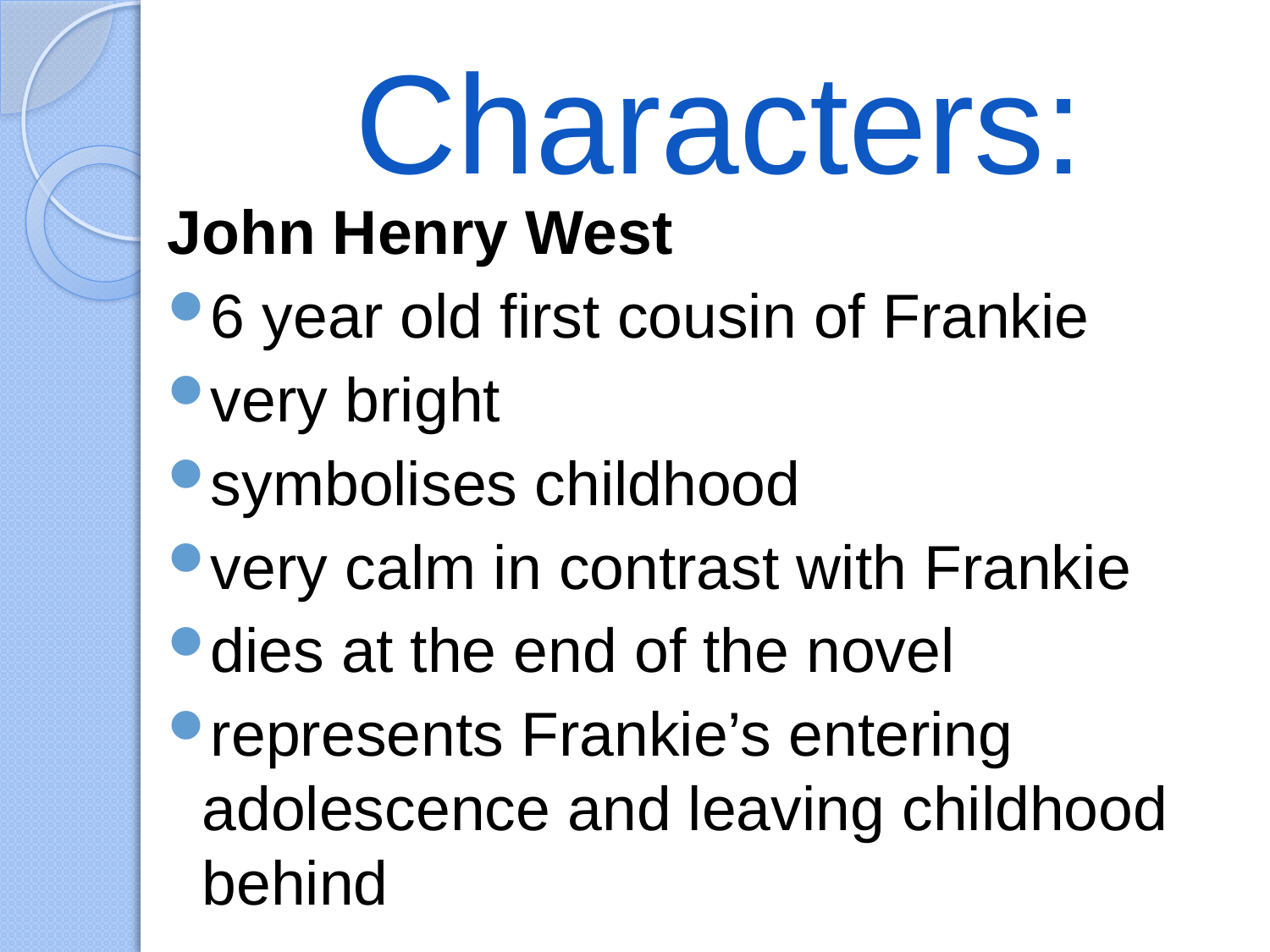

# Characters:
John Henry West
6 year old first cousin of Frankie
very bright
symbolises childhood
very calm in contrast with Frankie
dies at the end of the novel
represents Frankie’s entering adolescence and leaving childhood behind